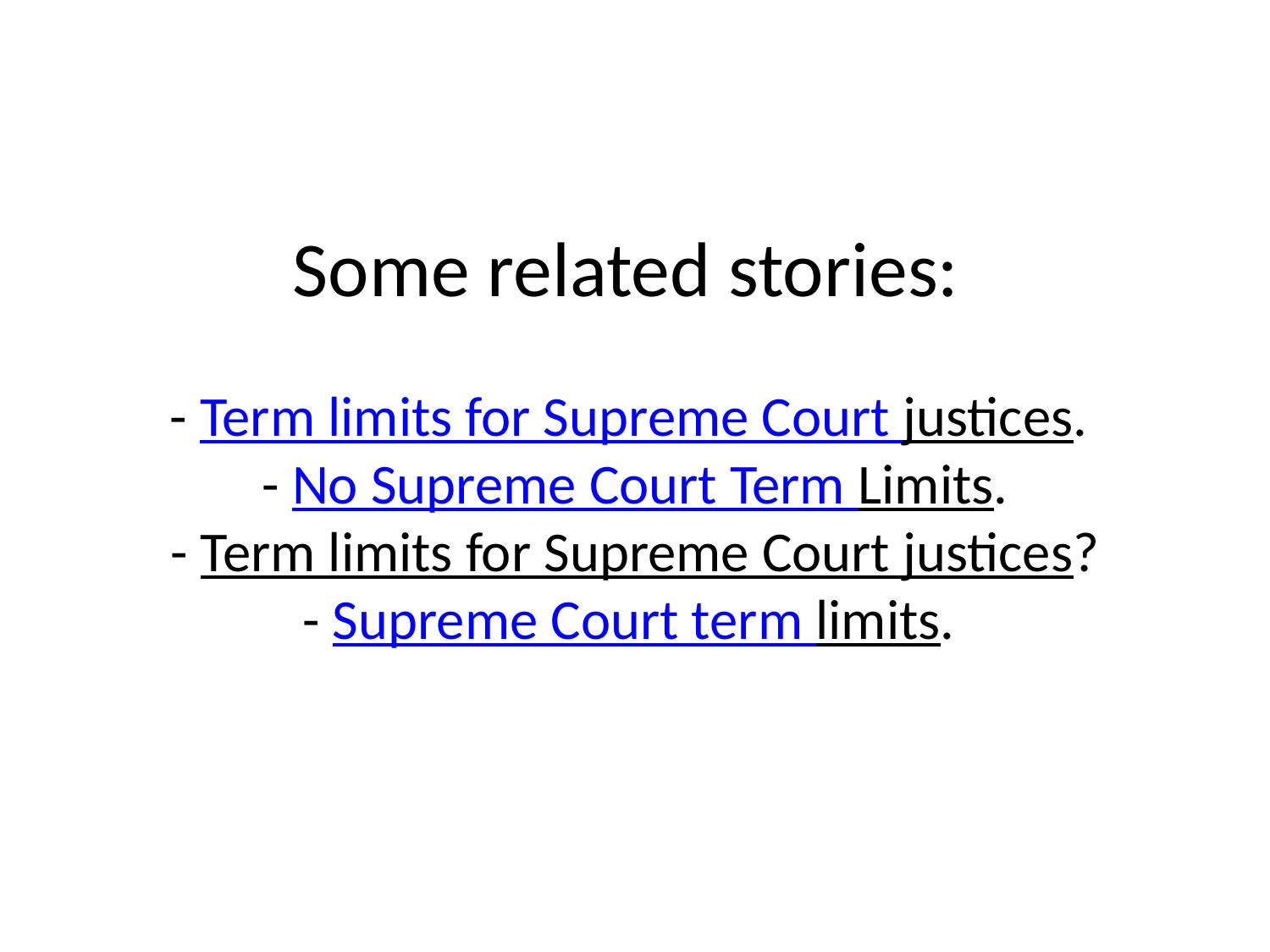

# Some related stories: - Term limits for Supreme Court justices. - No Supreme Court Term Limits. - Term limits for Supreme Court justices? - Supreme Court term limits.